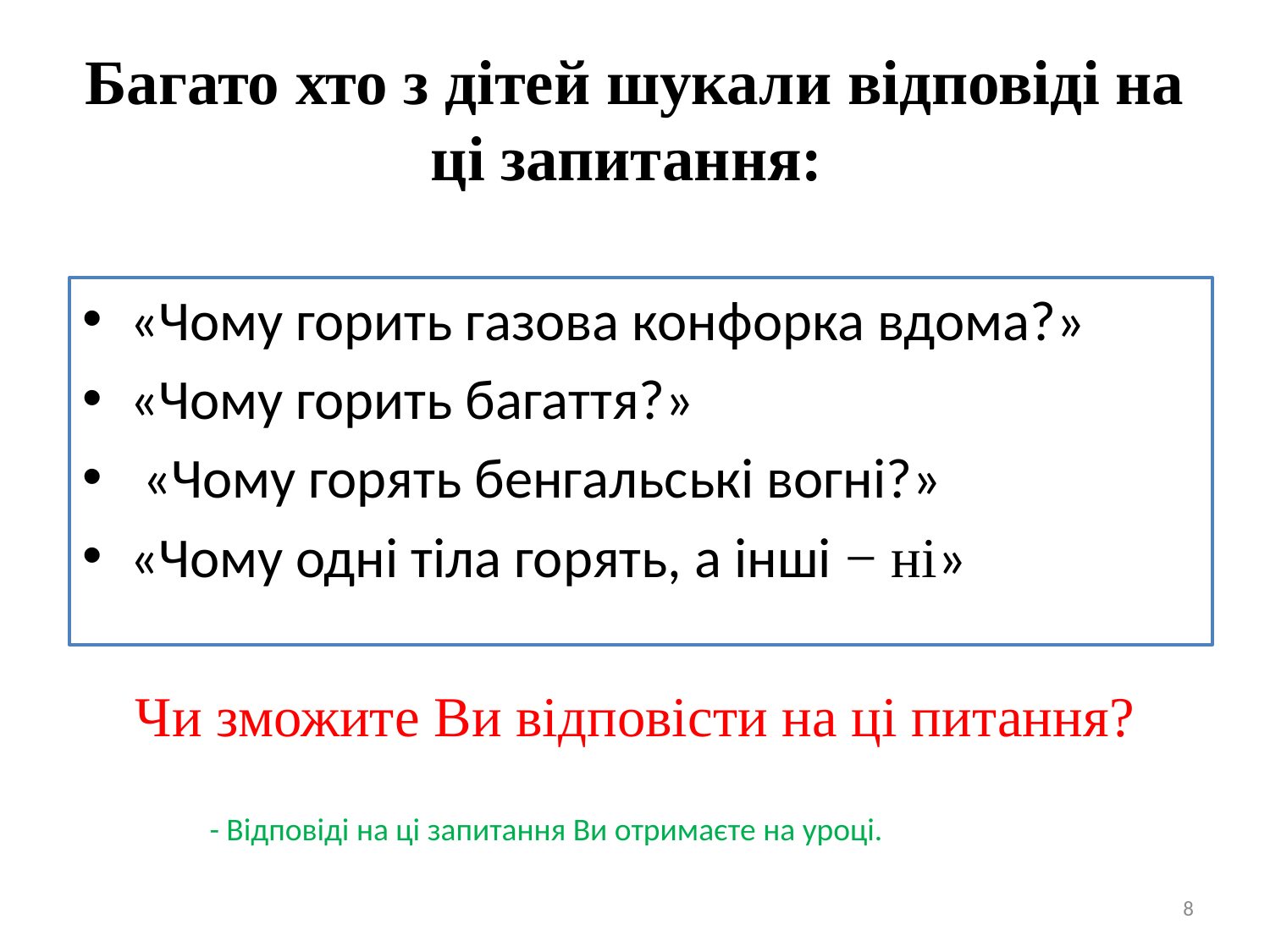

# Багато хто з дітей шукали відповіді на ці запитання:
«Чому горить газова конфорка вдома?»
«Чому горить багаття?»
 «Чому горять бенгальські вогні?»
«Чому одні тіла горять, а інші − ні»
Чи зможите Ви відповісти на ці питання?
- Відповіді на ці запитання Ви отримаєте на уроці.

8